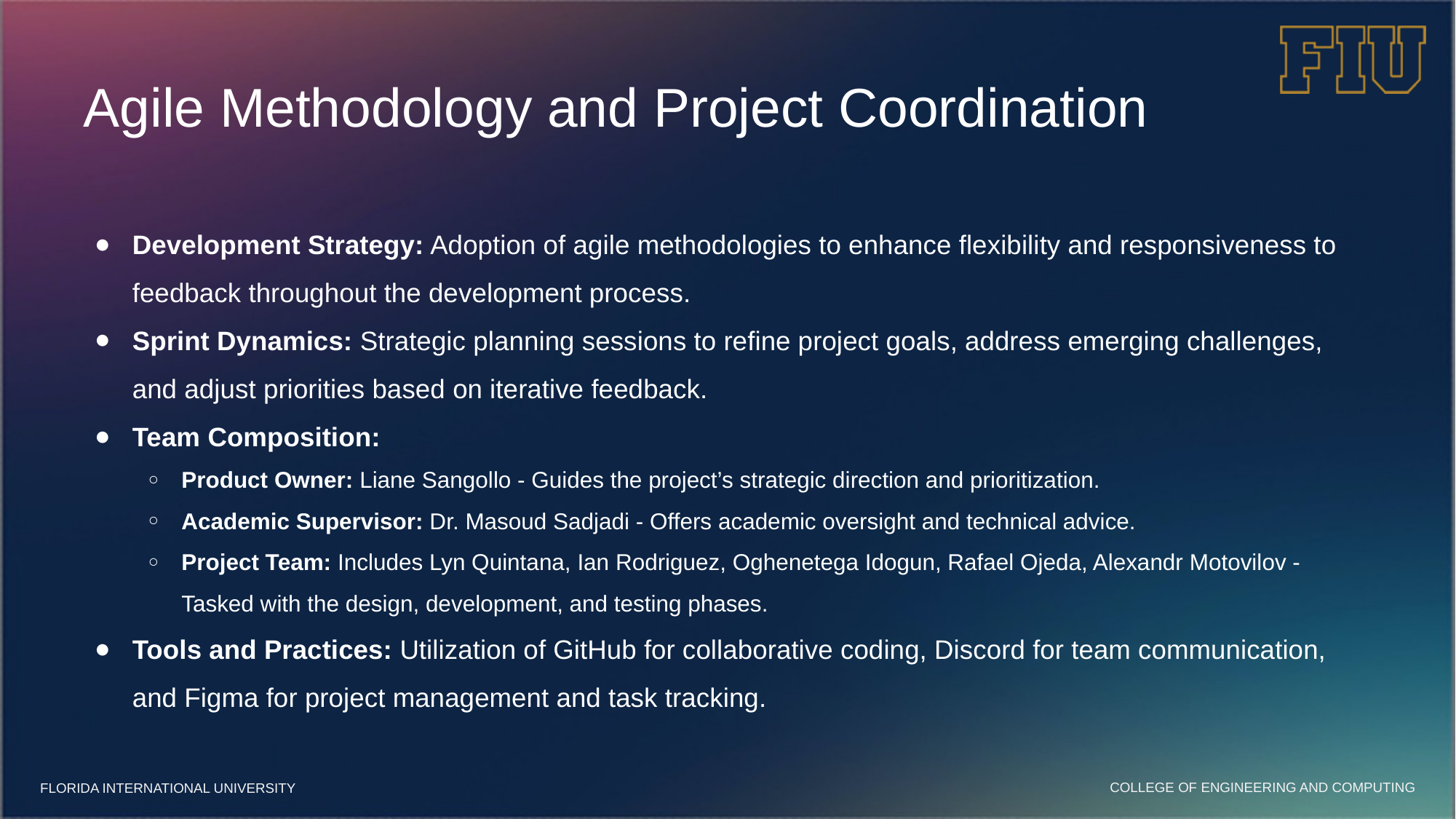

# Agile Methodology and Project Coordination
Development Strategy: Adoption of agile methodologies to enhance flexibility and responsiveness to feedback throughout the development process.
Sprint Dynamics: Strategic planning sessions to refine project goals, address emerging challenges, and adjust priorities based on iterative feedback.
Team Composition:
Product Owner: Liane Sangollo - Guides the project’s strategic direction and prioritization.
Academic Supervisor: Dr. Masoud Sadjadi - Offers academic oversight and technical advice.
Project Team: Includes Lyn Quintana, Ian Rodriguez, Oghenetega Idogun, Rafael Ojeda, Alexandr Motovilov - Tasked with the design, development, and testing phases.
Tools and Practices: Utilization of GitHub for collaborative coding, Discord for team communication, and Figma for project management and task tracking.